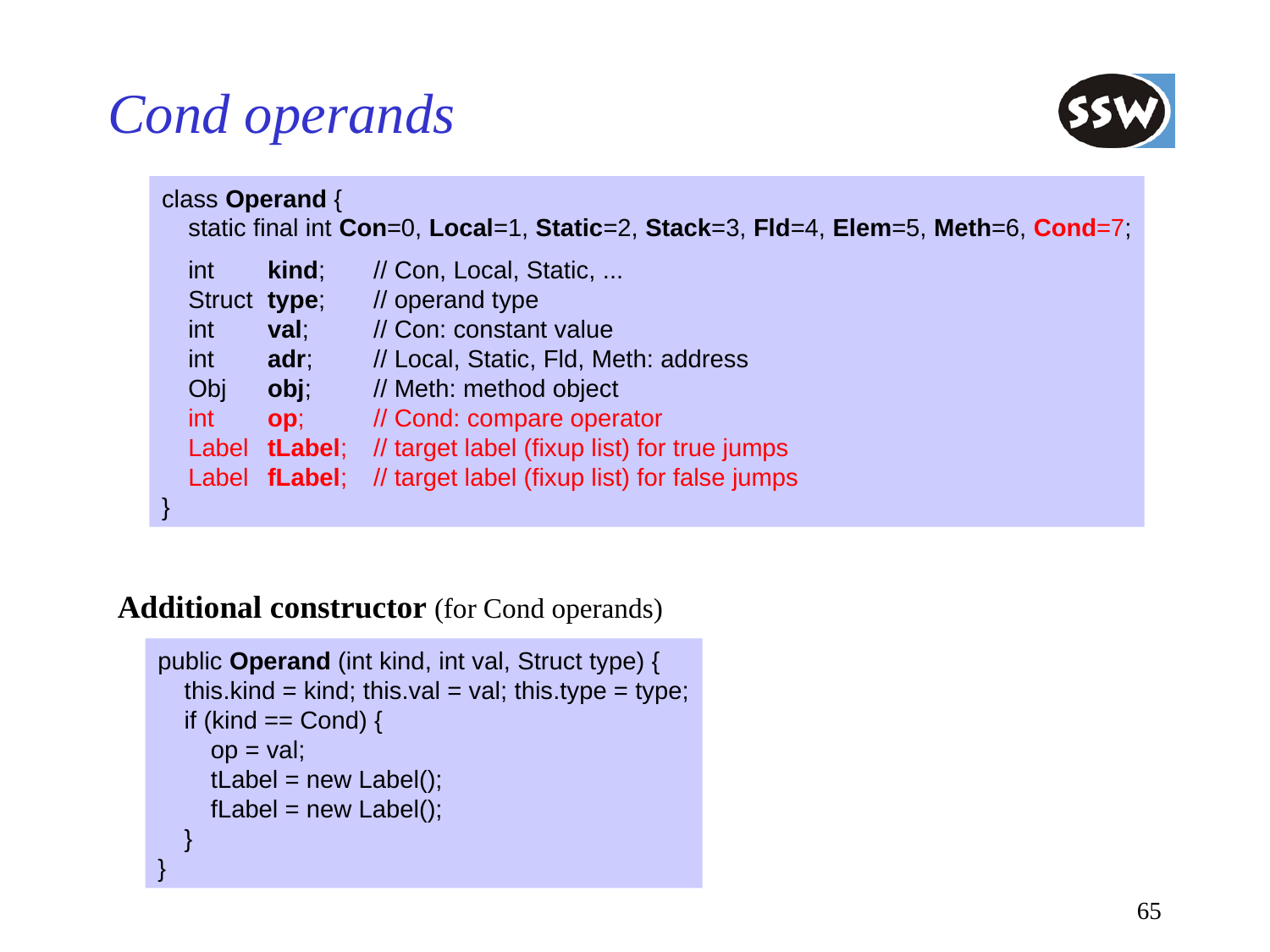

# Cond operands
class Operand {
	static final int Con=0, Local=1, Static=2, Stack=3, Fld=4, Elem=5, Meth=6, Cond=7;
	int	kind;	// Con, Local, Static, ...
	Struct	type;	// operand type
	int	val;	// Con: constant value
	int	adr;	// Local, Static, Fld, Meth: address
	Obj	obj;	// Meth: method object
	int	op;	// Cond: compare operator
	Label	tLabel;	// target label (fixup list) for true jumps
	Label	fLabel;	// target label (fixup list) for false jumps
}
Additional constructor (for Cond operands)
public Operand (int kind, int val, Struct type) {
	this.kind = kind; this.val = val; this.type = type;
	if (kind == Cond) {
		op = val;
		tLabel = new Label();
		fLabel = new Label();
	}
}
65